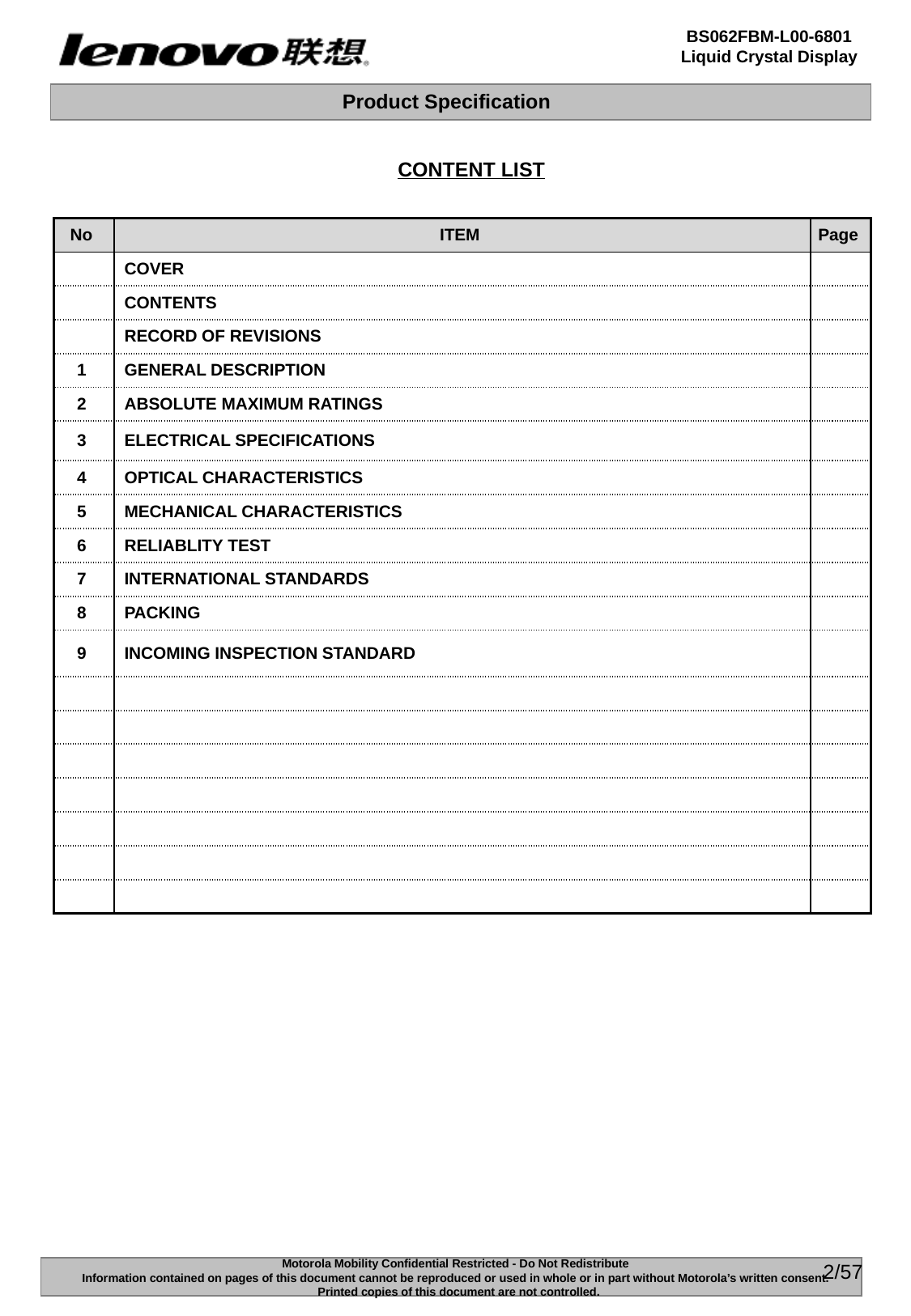

CONTENT LIST
| No | ITEM | Page |
| --- | --- | --- |
|  | COVER |  |
|  | CONTENTS |  |
|  | RECORD OF REVISIONS |  |
| 1 | GENERAL DESCRIPTION |  |
| 2 | ABSOLUTE MAXIMUM RATINGS |  |
| 3 | ELECTRICAL SPECIFICATIONS |  |
| 4 | OPTICAL CHARACTERISTICS |  |
| 5 | MECHANICAL CHARACTERISTICS |  |
| 6 | RELIABLITY TEST |  |
| 7 | INTERNATIONAL STANDARDS |  |
| 8 | PACKING |  |
| 9 | INCOMING INSPECTION STANDARD |  |
|  |  |  |
|  |  |  |
|  |  |  |
|  |  |  |
|  |  |  |
|  |  |  |
|  |  |  |
2/57